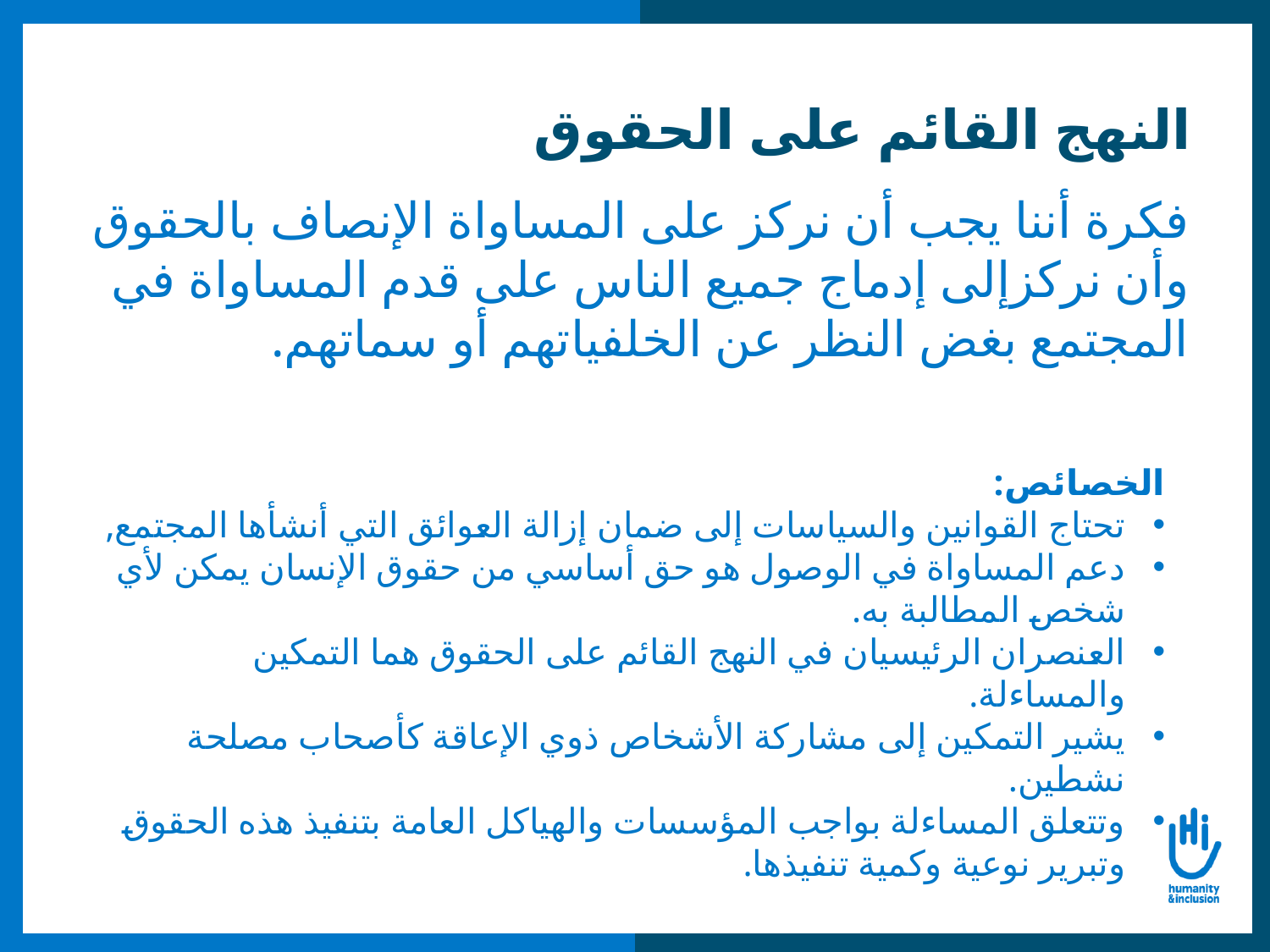

# النهج القائم على الحقوق
فكرة أننا يجب أن نركز على المساواة الإنصاف بالحقوق وأن نركزإلى إدماج جميع الناس على قدم المساواة في المجتمع بغض النظر عن الخلفياتهم أو سماتهم.
الخصائص:
تحتاج القوانين والسياسات إلى ضمان إزالة العوائق التي أنشأها المجتمع,
دعم المساواة في الوصول هو حق أساسي من حقوق الإنسان يمكن لأي شخص المطالبة به.
العنصران الرئيسيان في النهج القائم على الحقوق هما التمكين والمساءلة.
يشير التمكين إلى مشاركة الأشخاص ذوي الإعاقة كأصحاب مصلحة نشطين.
وتتعلق المساءلة بواجب المؤسسات والهياكل العامة بتنفيذ هذه الحقوق وتبرير نوعية وكمية تنفيذها.